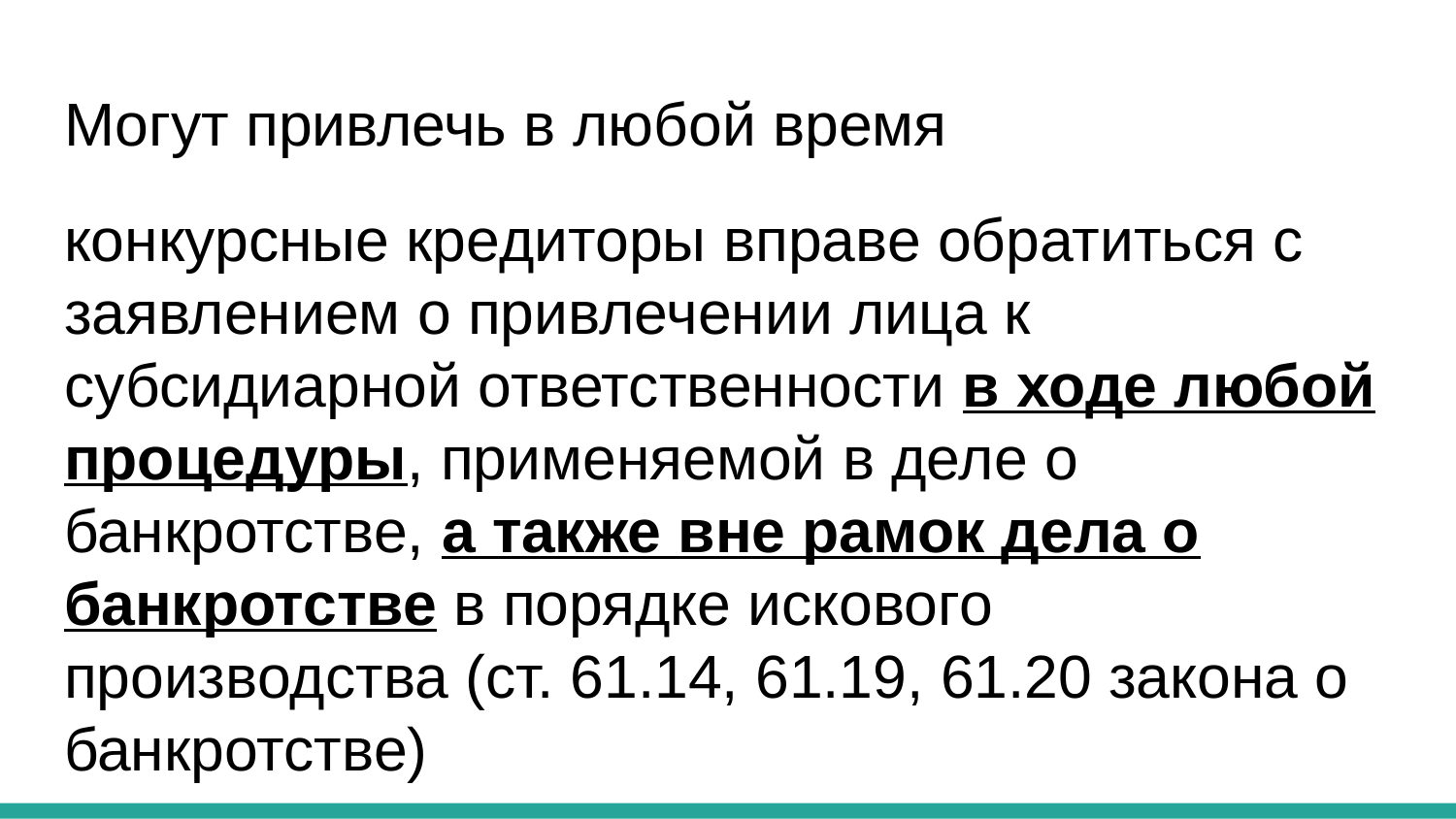

# Могут привлечь в любой время
конкурсные кредиторы вправе обратиться с заявлением о привлечении лица к субсидиарной ответственности в ходе любой процедуры, применяемой в деле о банкротстве, а также вне рамок дела о банкротстве в порядке искового производства (ст. 61.14, 61.19, 61.20 закона о банкротстве)